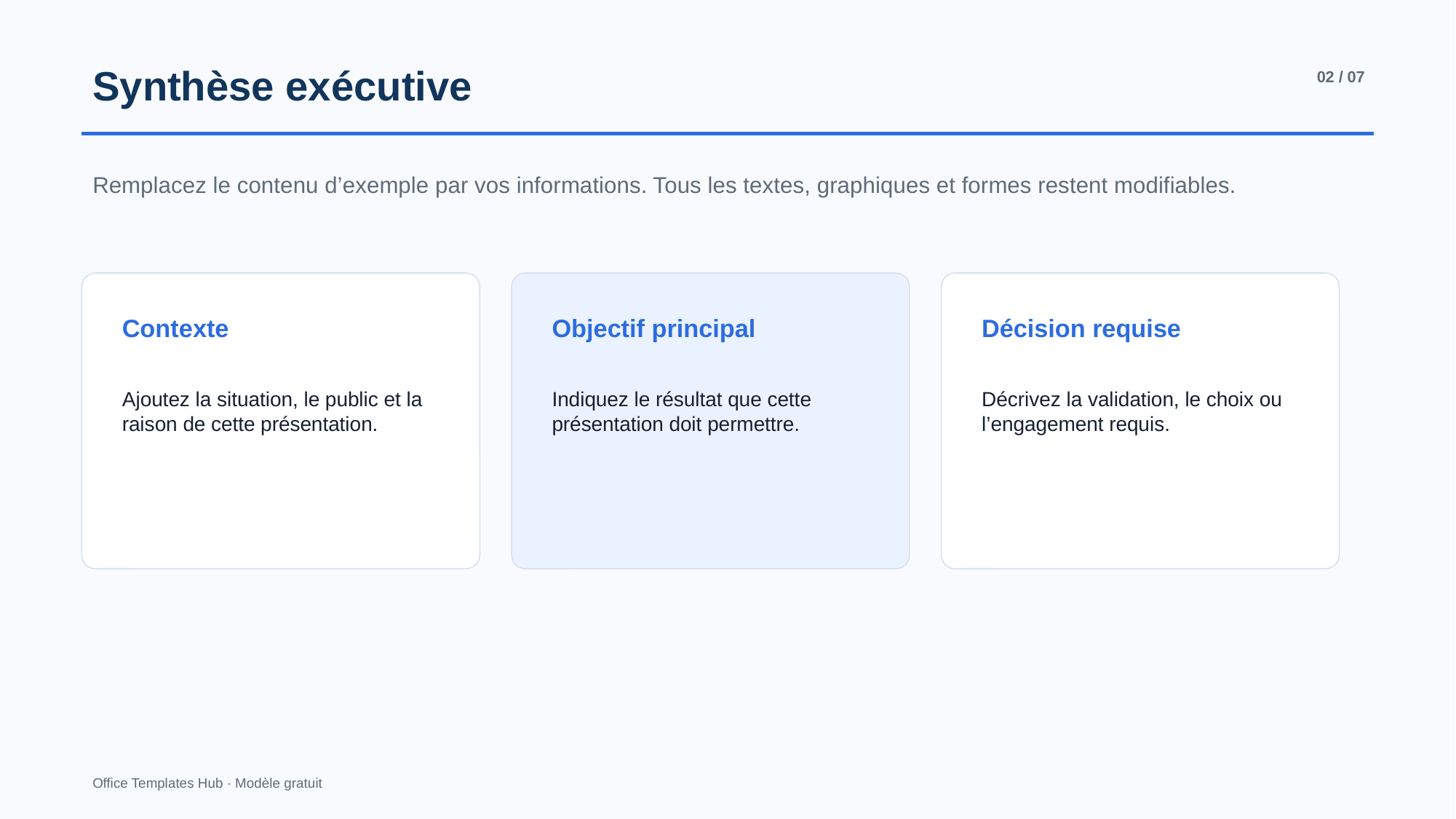

Synthèse exécutive
02 / 07

Remplacez le contenu d’exemple par vos informations. Tous les textes, graphiques et formes restent modifiables.

Contexte
Objectif principal
Décision requise
Ajoutez la situation, le public et la raison de cette présentation.
Indiquez le résultat que cette présentation doit permettre.
Décrivez la validation, le choix ou l’engagement requis.
Office Templates Hub · Modèle gratuit